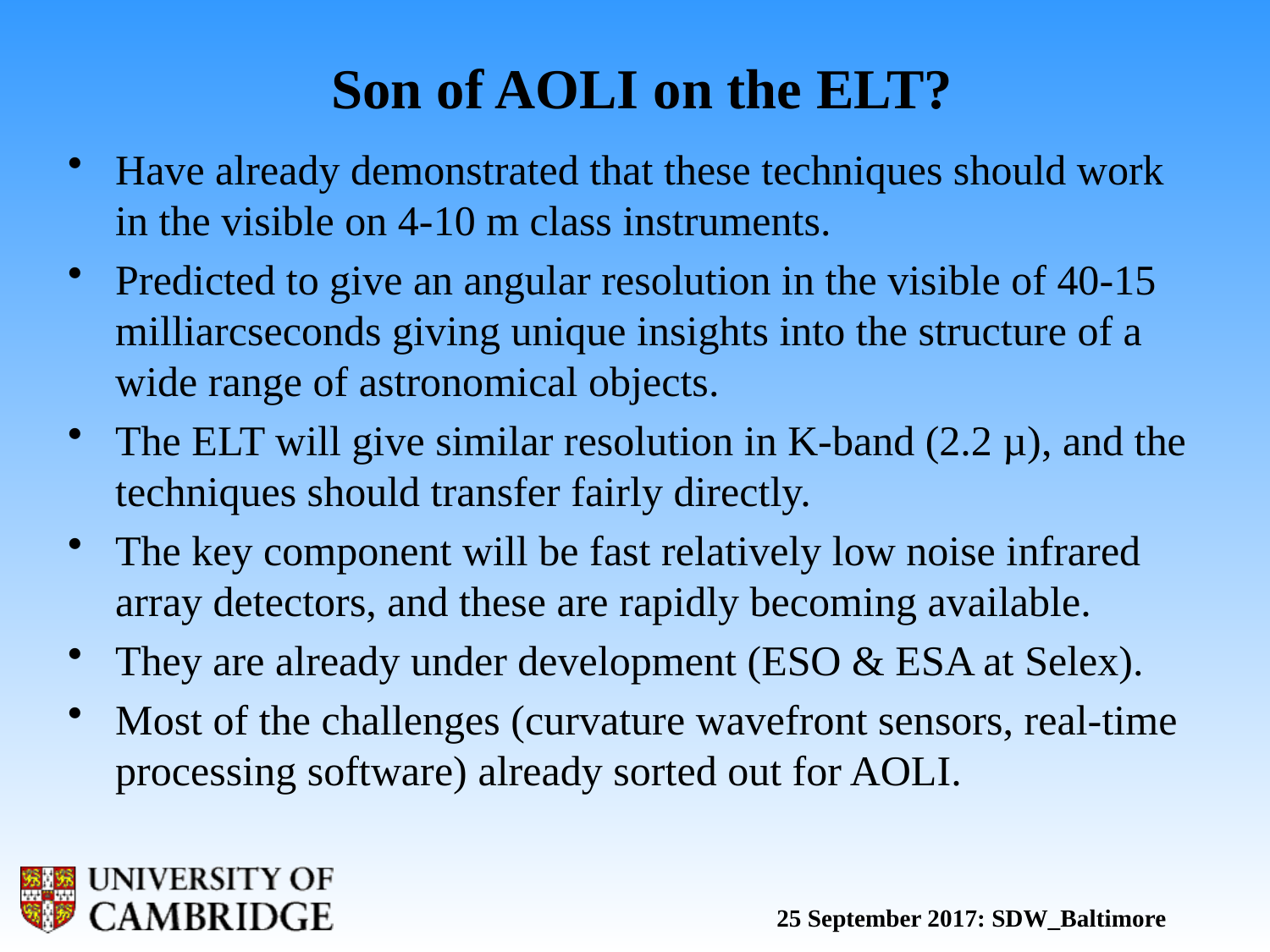

Son of AOLI on the ELT?

Have already demonstrated that these techniques should work in the visible on 4-10 m class instruments.
Predicted to give an angular resolution in the visible of 40-15 milliarcseconds giving unique insights into the structure of a wide range of astronomical objects.
The ELT will give similar resolution in K-band (2.2 µ), and the techniques should transfer fairly directly.
The key component will be fast relatively low noise infrared array detectors, and these are rapidly becoming available.
They are already under development (ESO & ESA at Selex).
Most of the challenges (curvature wavefront sensors, real-time processing software) already sorted out for AOLI.
25 September 2017: SDW_Baltimore